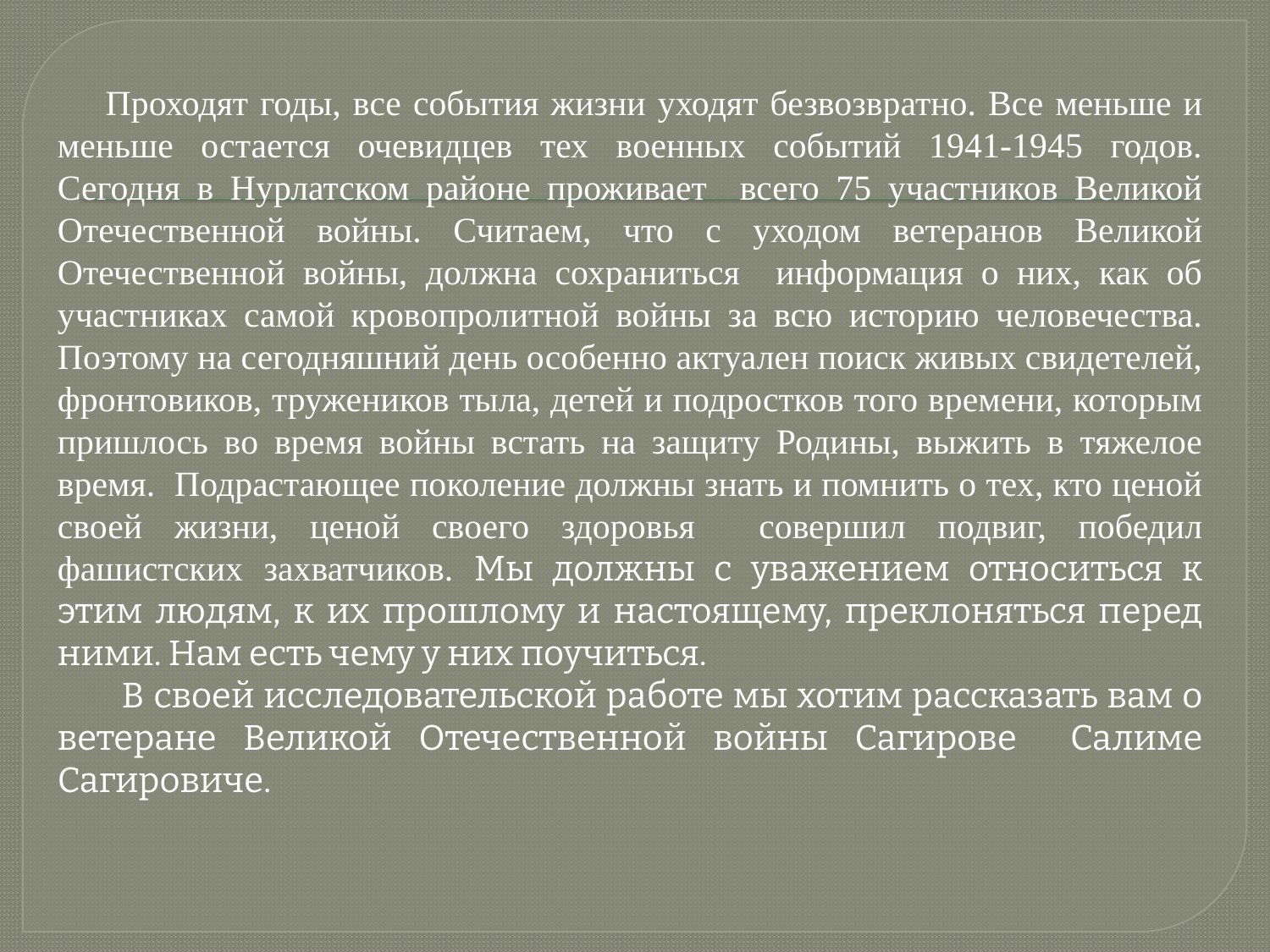

Проходят годы, все события жизни уходят безвозвратно. Все меньше и меньше остается очевидцев тех военных событий 1941-1945 годов. Сегодня в Нурлатском районе проживает  всего 75 участников Великой Отечественной войны. Считаем, что с уходом ветеранов Великой Отечественной войны, должна сохраниться  информация о них, как об участниках самой кровопролитной войны за всю историю человечества. Поэтому на сегодняшний день особенно актуален поиск живых свидетелей, фронтовиков, тружеников тыла, детей и подростков того времени, которым пришлось во время войны встать на защиту Родины, выжить в тяжелое время.  Подрастающее поколение должны знать и помнить о тех, кто ценой своей жизни, ценой своего здоровья  совершил подвиг, победил фашистских захватчиков. Мы должны с уважением относиться к этим людям, к их прошлому и настоящему, преклоняться перед ними. Нам есть чему у них поучиться.
       В своей исследовательской работе мы хотим рассказать вам о ветеране Великой Отечественной войны Сагирове  Салиме Сагировиче.